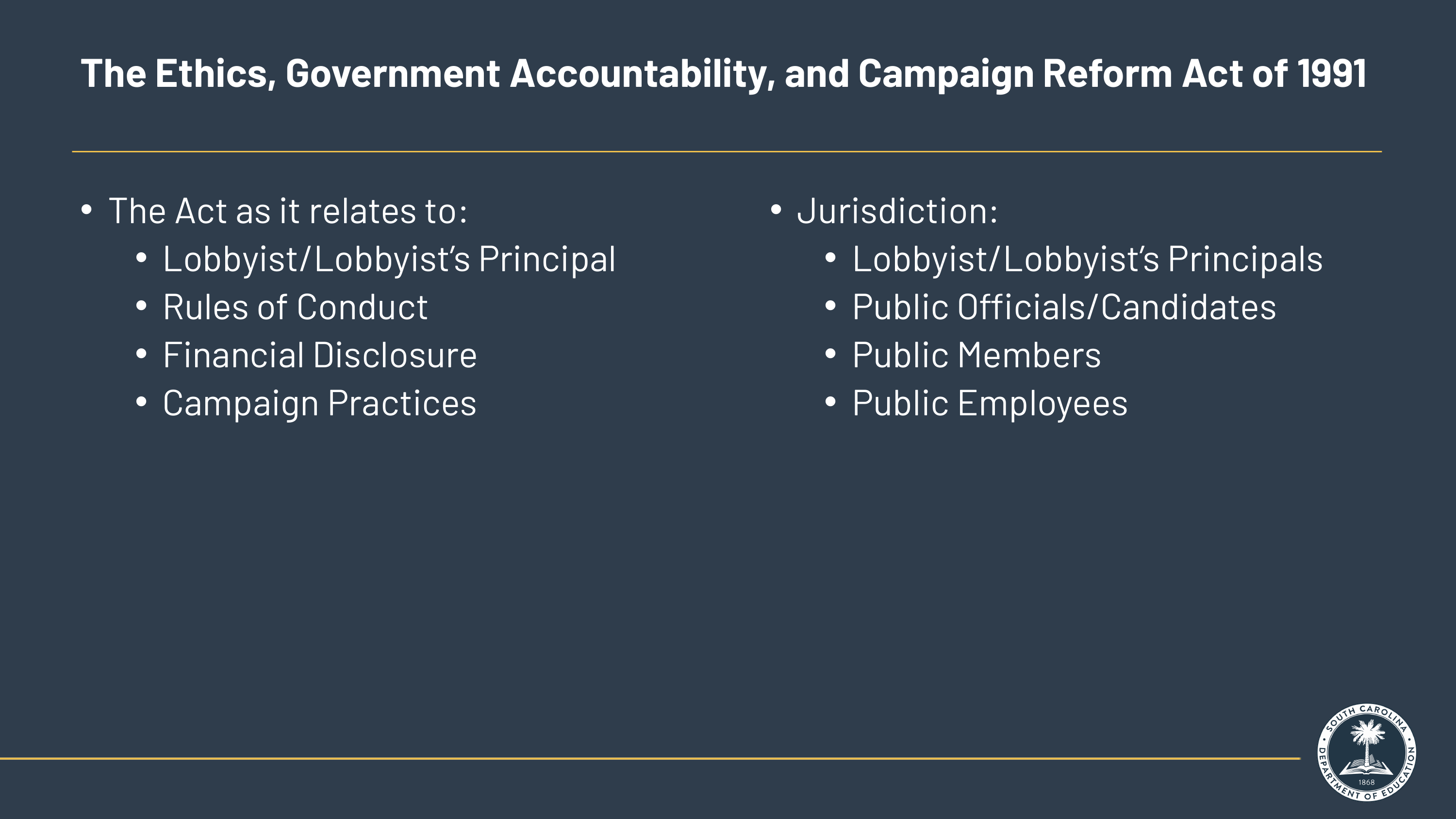

# The Ethics, Government Accountability, and Campaign Reform Act of 1991
The Act as it relates to:
Lobbyist/Lobbyist’s Principal
Rules of Conduct
Financial Disclosure
Campaign Practices
Jurisdiction:
Lobbyist/Lobbyist’s Principals
Public Officials/Candidates
Public Members
Public Employees